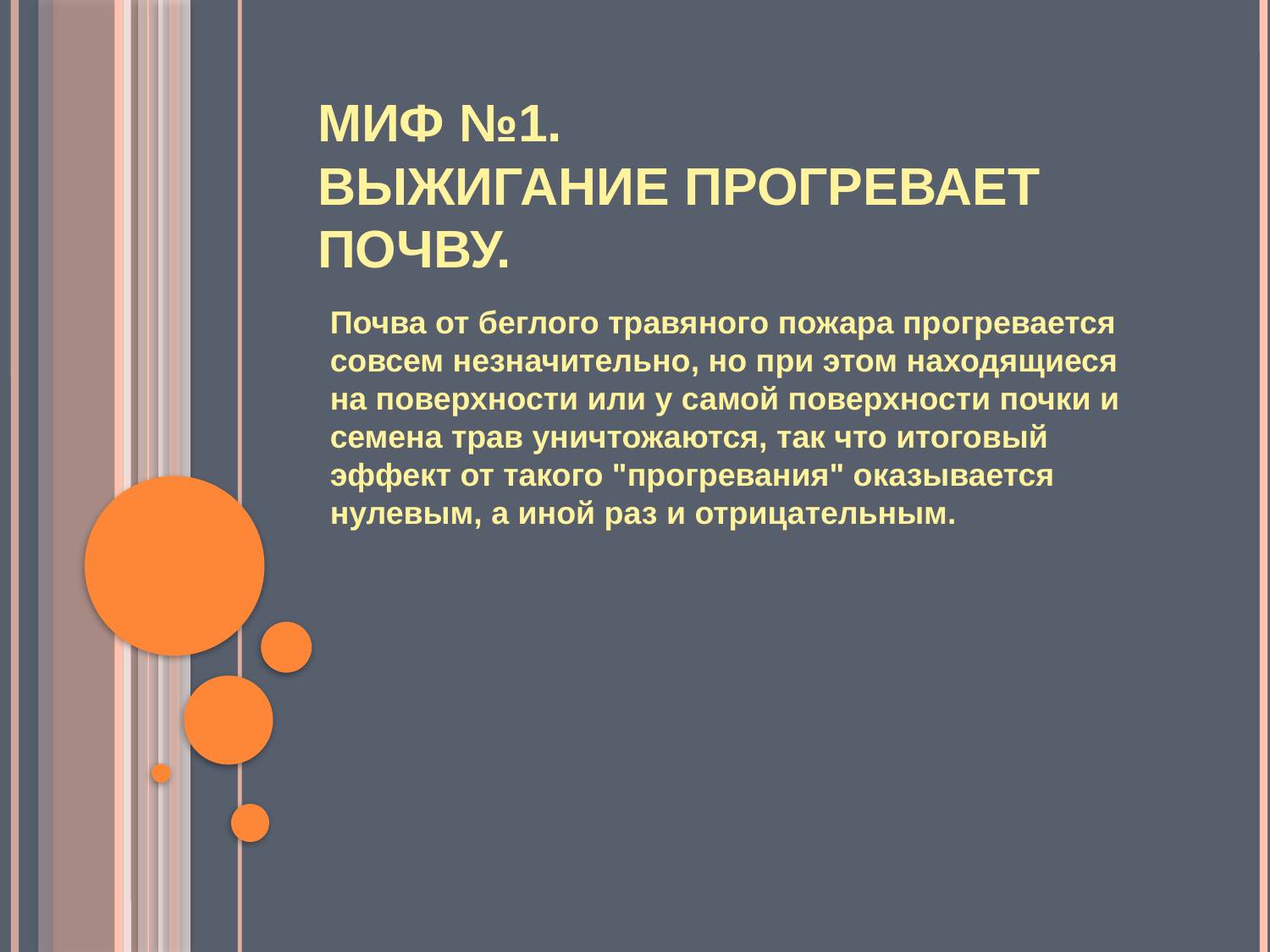

# Миф №1. Выжигание прогревает почву.
Почва от беглого травяного пожара прогревается совсем незначительно, но при этом находящиеся на поверхности или у самой поверхности почки и семена трав уничтожаются, так что итоговый эффект от такого "прогревания" оказывается нулевым, а иной раз и отрицательным.